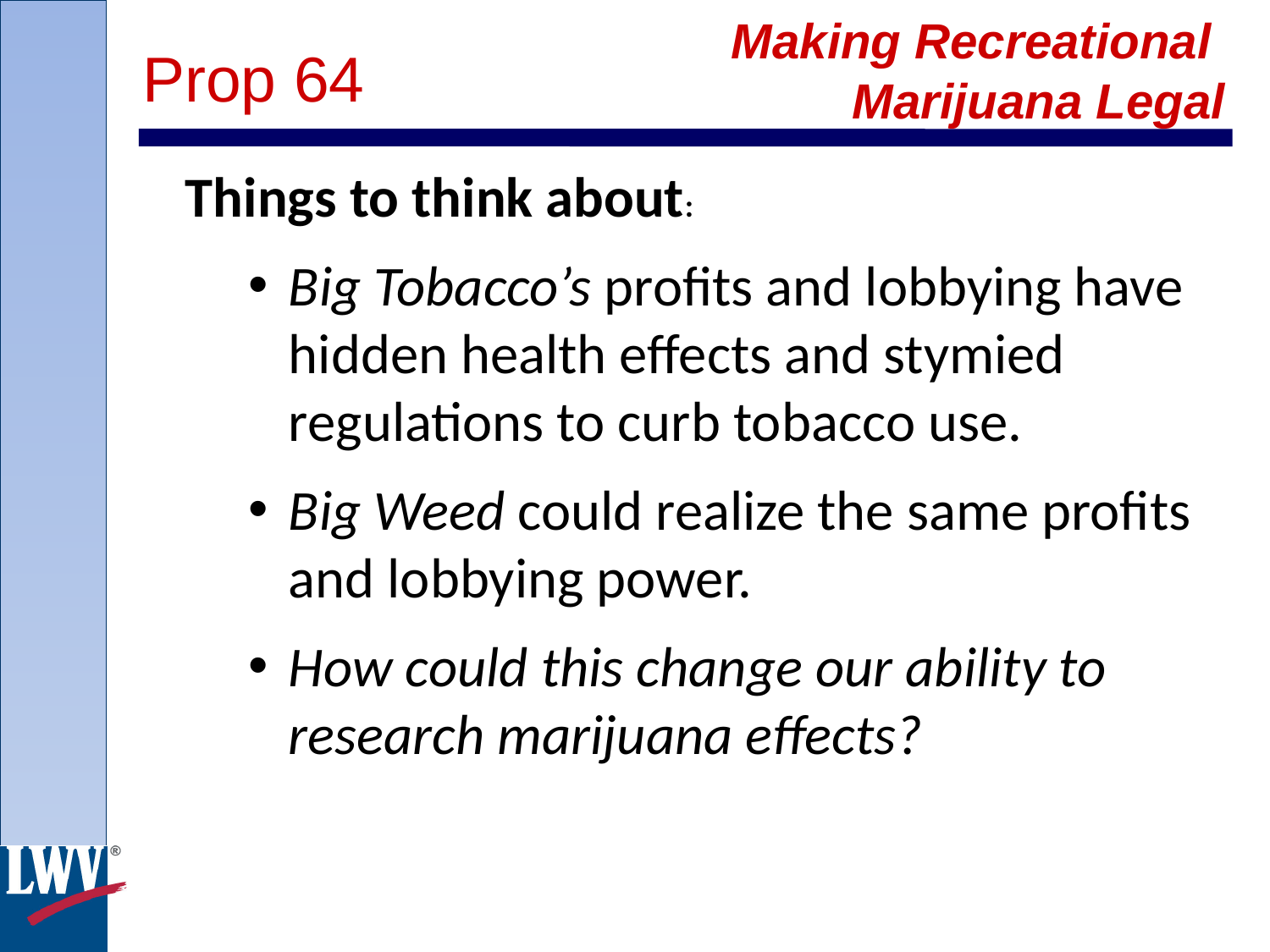

Making Recreational
Marijuana Legal
Prop 64
Things to think about:
Big Tobacco’s profits and lobbying have hidden health effects and stymied regulations to curb tobacco use.
Big Weed could realize the same profits and lobbying power.
How could this change our ability to research marijuana effects?